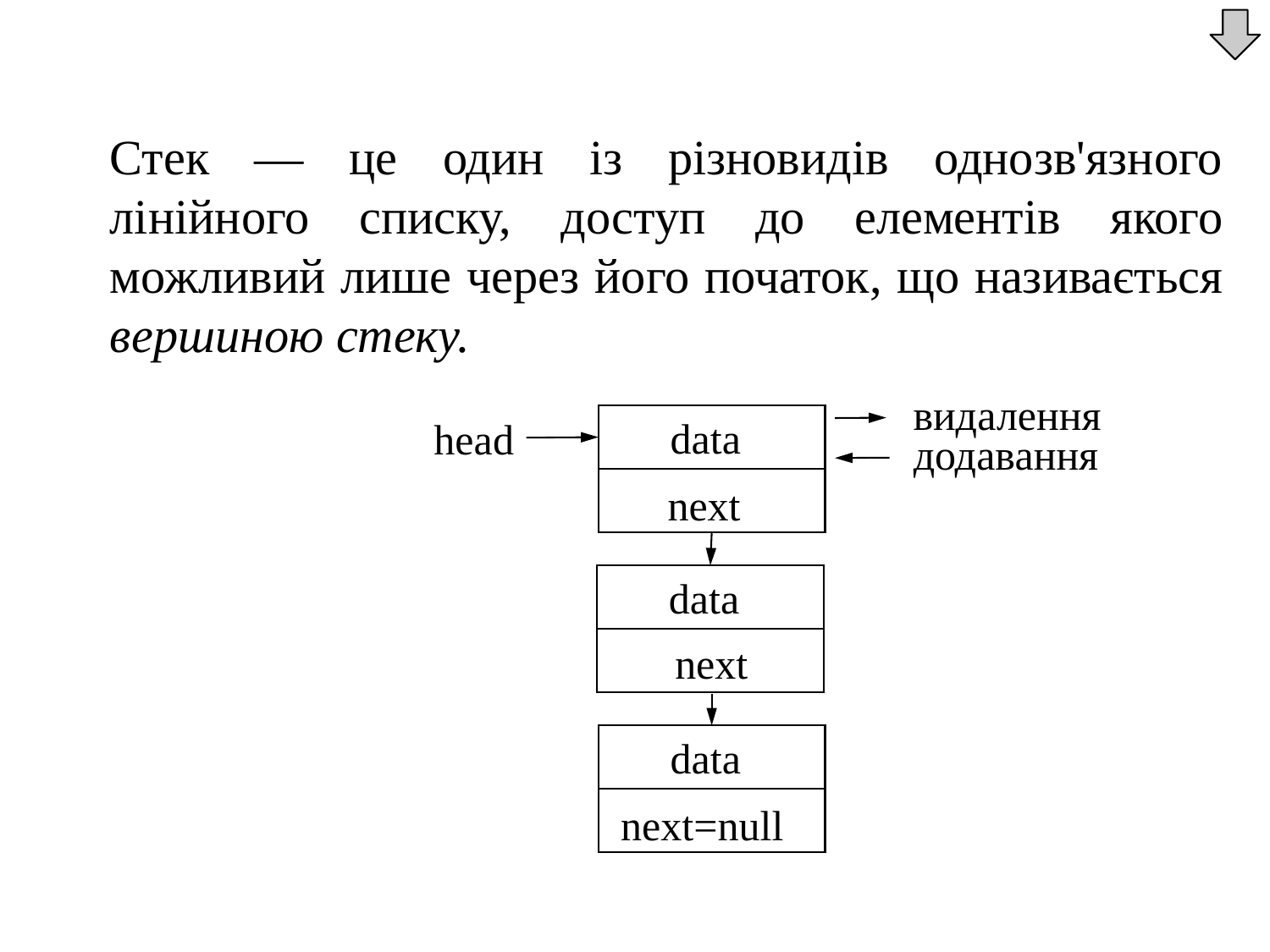

Стек — це один із різновидів однозв'язного лінійного списку, доступ до елементів якого можливий лише через його початок, що називається вершиною стеку.
видалення
додавання

data

next
head

data

next

data

next=null